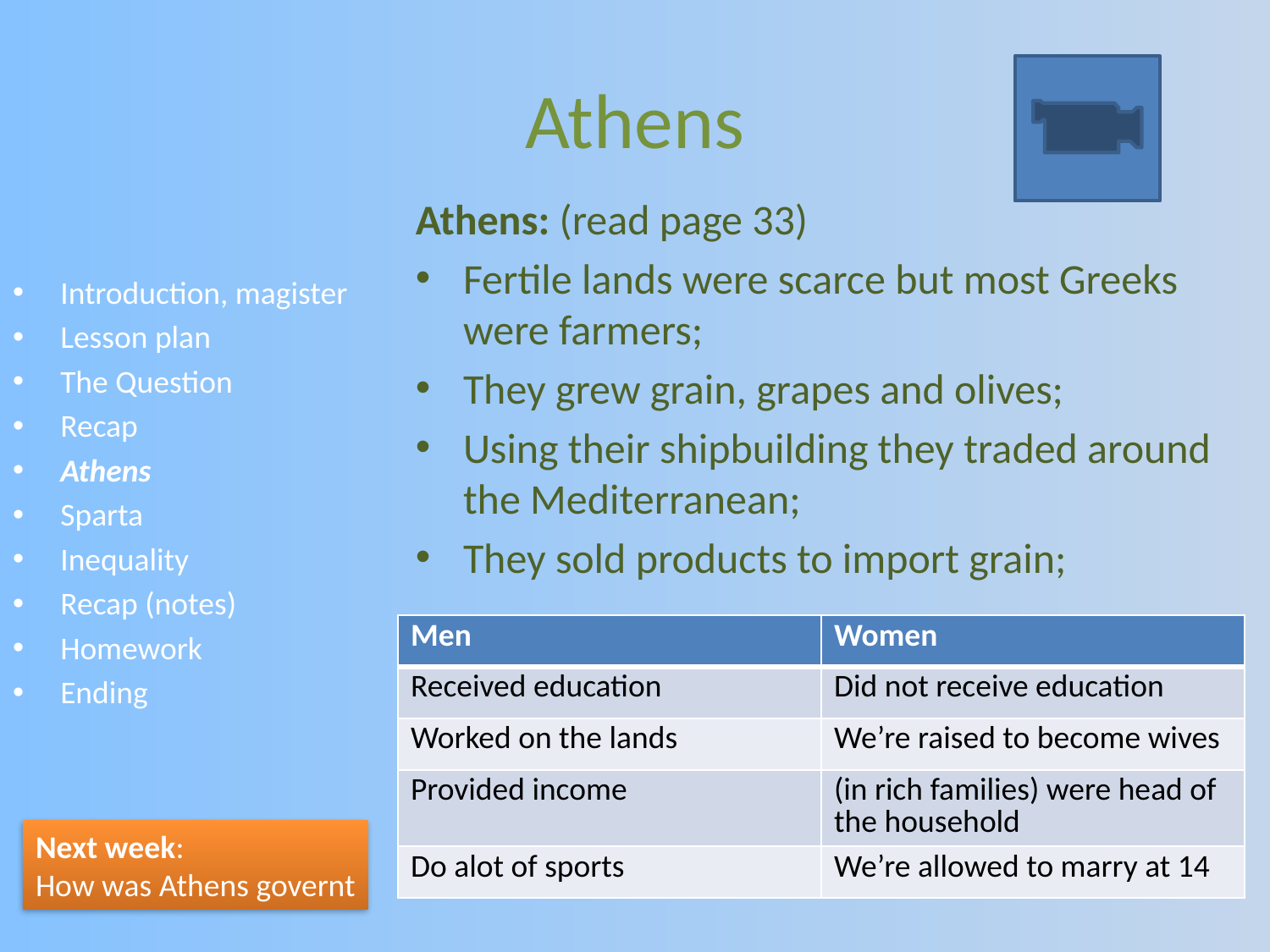

# Athens

Athens: (read page 33)
Fertile lands were scarce but most Greeks were farmers;
They grew grain, grapes and olives;
Using their shipbuilding they traded around the Mediterranean;
They sold products to import grain;
Introduction, magister
Lesson plan
The Question
Recap
Athens
Sparta
Inequality
Recap (notes)
Homework
Ending
| Men | Women |
| --- | --- |
| Received education | Did not receive education |
| Worked on the lands | We’re raised to become wives |
| Provided income | (in rich families) were head of the household |
| Do alot of sports | We’re allowed to marry at 14 |
Next week:
How was Athens governt